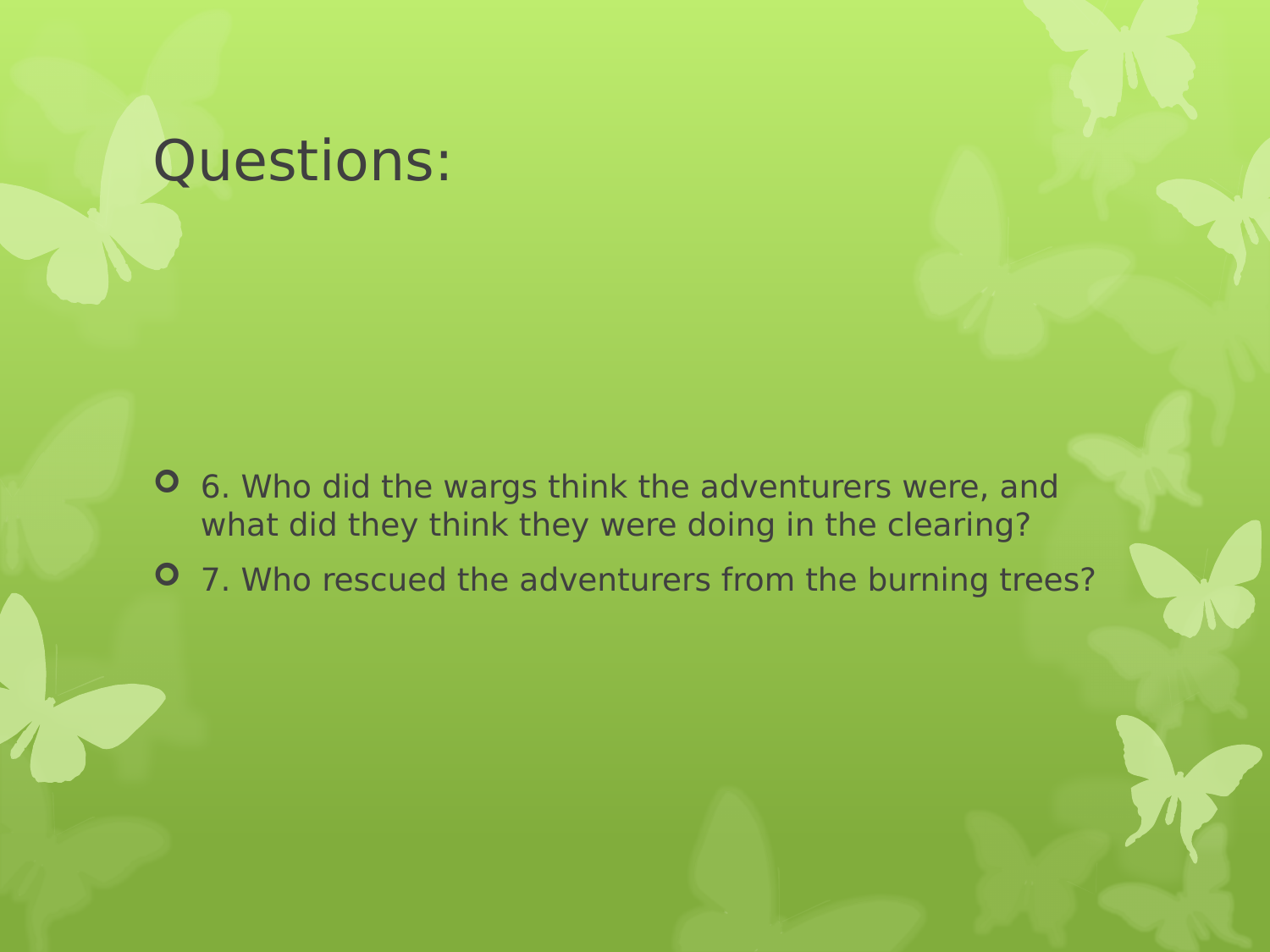

# Questions:
6. Who did the wargs think the adventurers were, and what did they think they were doing in the clearing?
7. Who rescued the adventurers from the burning trees?